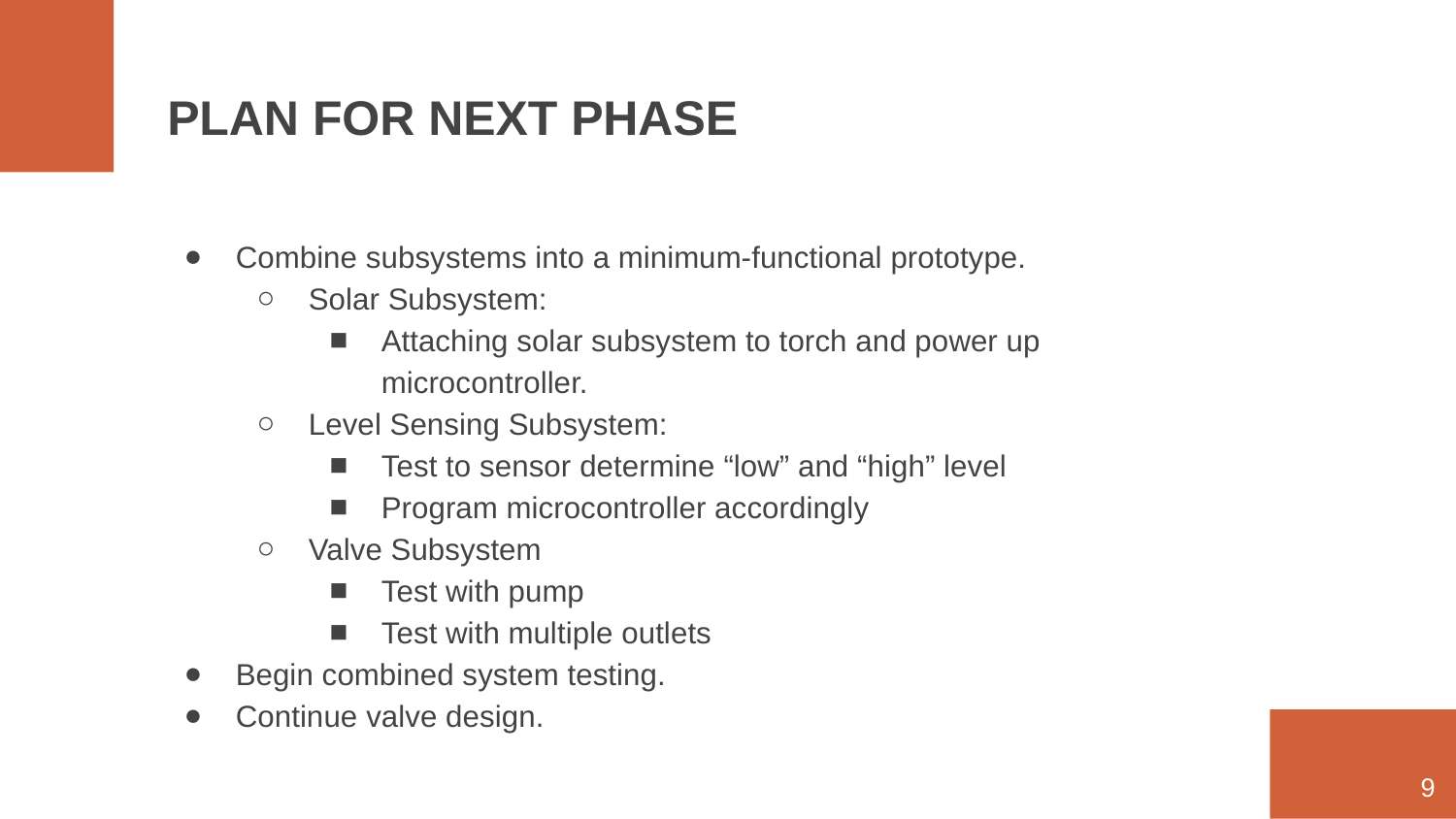

# PLAN FOR NEXT PHASE

Combine subsystems into a minimum-functional prototype.
Solar Subsystem:
Attaching solar subsystem to torch and power up microcontroller.
Level Sensing Subsystem:
Test to sensor determine “low” and “high” level
Program microcontroller accordingly
Valve Subsystem
Test with pump
Test with multiple outlets
Begin combined system testing.
Continue valve design.

9